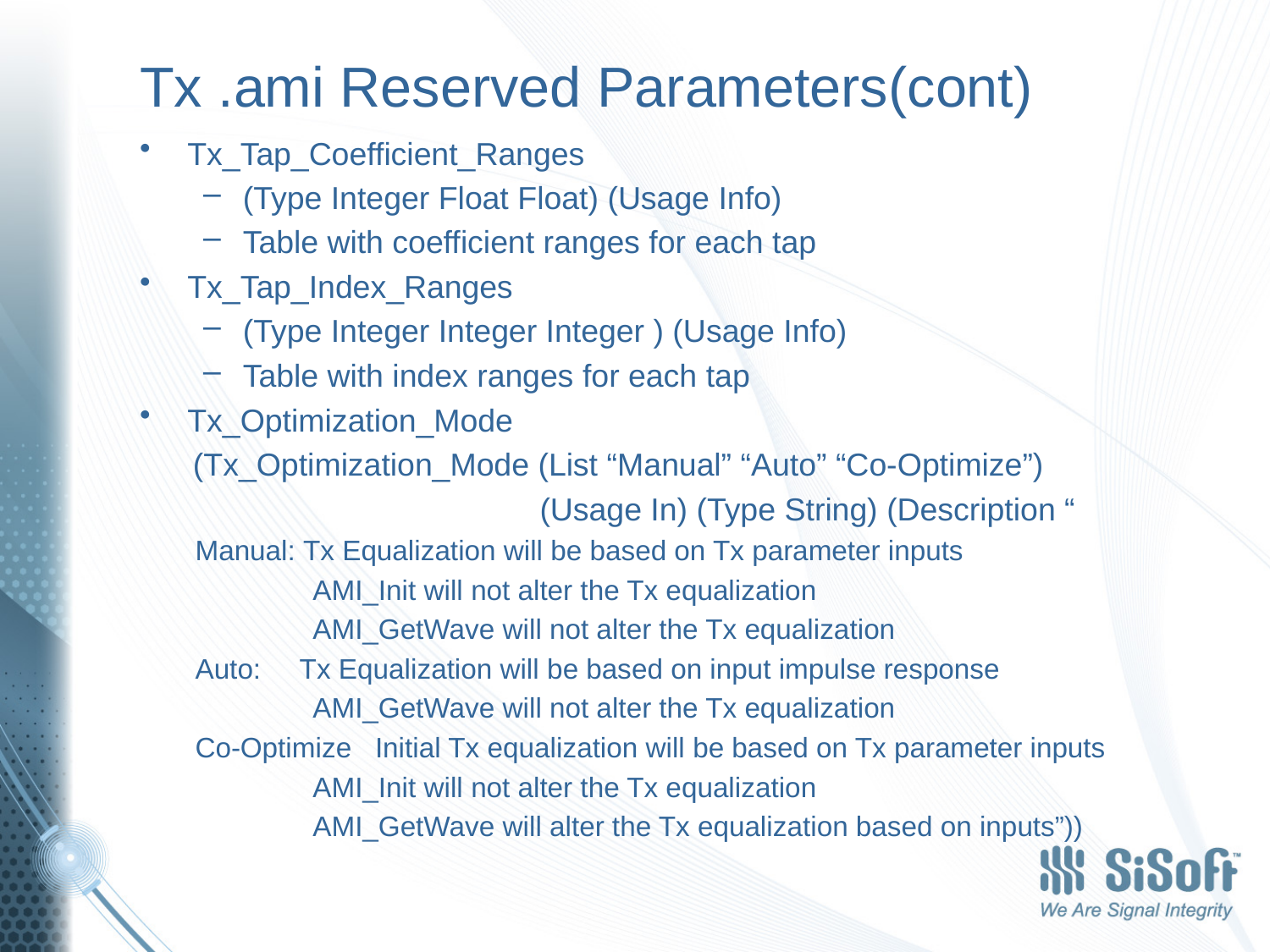

# Tx .ami Reserved Parameters(cont)
Tx_Tap_Coefficient_Ranges
(Type Integer Float Float) (Usage Info)
Table with coefficient ranges for each tap
Tx_Tap_Index_Ranges
(Type Integer Integer Integer ) (Usage Info)
Table with index ranges for each tap
Tx_Optimization_Mode
      (Tx_Optimization_Mode (List “Manual” “Auto” “Co-Optimize”)
                                             (Usage In) (Type String) (Description “
Manual: Tx Equalization will be based on Tx parameter inputs
               AMI_Init will not alter the Tx equalization
               AMI_GetWave will not alter the Tx equalization
Auto:     Tx Equalization will be based on input impulse response
               AMI_GetWave will not alter the Tx equalization
Co-Optimize   Initial Tx equalization will be based on Tx parameter inputs
               AMI_Init will not alter the Tx equalization
               AMI_GetWave will alter the Tx equalization based on inputs”))